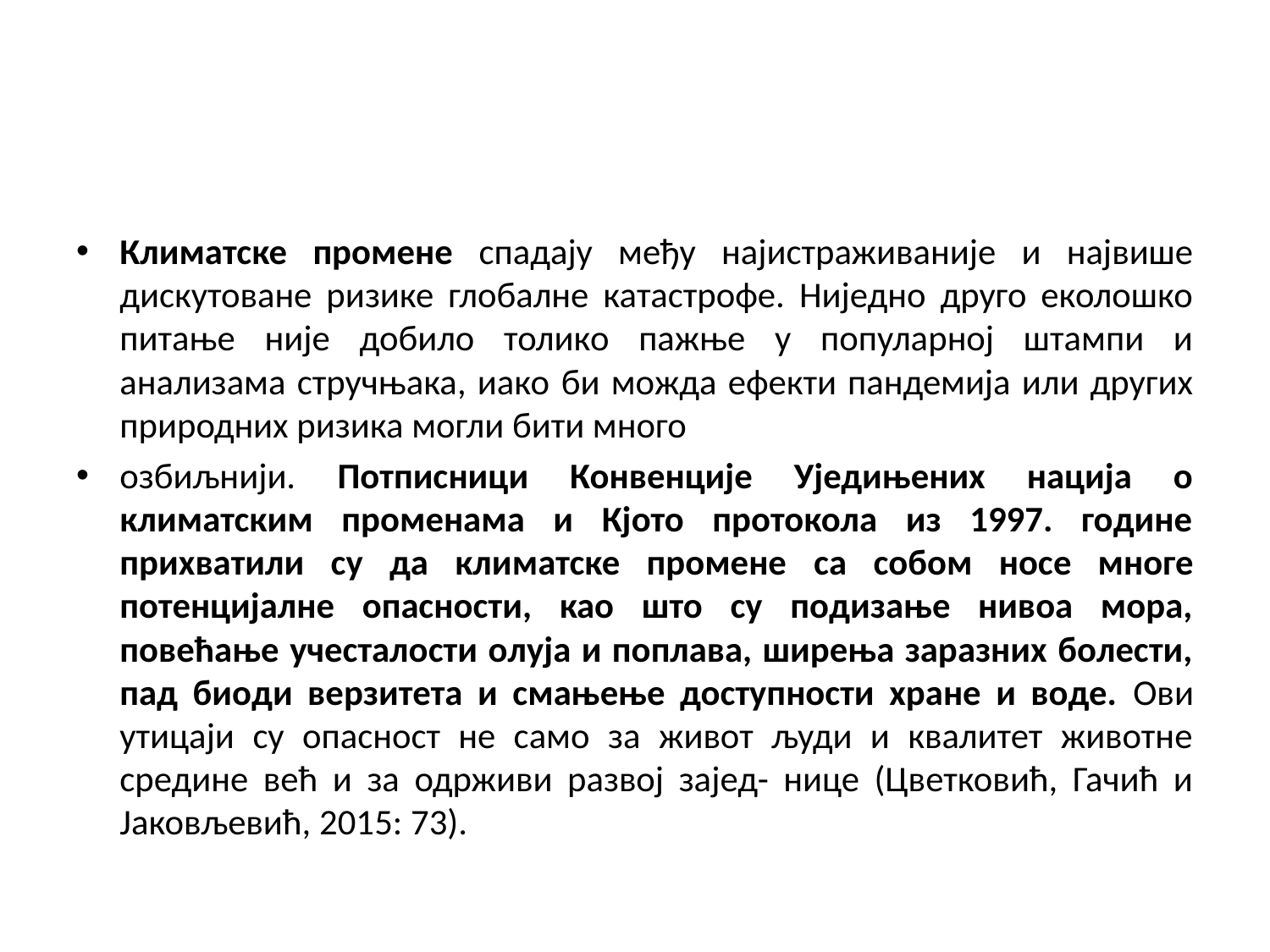

#
Климатске промене спадају међу најистраживаније и највише дискутоване ризике глобалне катастрофе. Ниједно друго еколошко питање није добило толико пажње у популарној штампи и анализама стручњака, иако би можда ефекти пандемија или других природних ризика могли бити много
озбиљнији. Потписници Конвенције Уједињених нација о климатским променама и Кјото протокола из 1997. године прихватили су да климатске промене са собом носе многе потенцијалне опасности, као што су подизање нивоа мора, повећање учесталости олуја и поплава, ширења заразних болести, пад биоди верзитета и смањење доступности хране и воде. Ови утицаји су опасност не само за живот људи и квалитет животне средине већ и за одрживи развој зајед- нице (Цветковић, Гачић и Јаковљевић, 2015: 73).